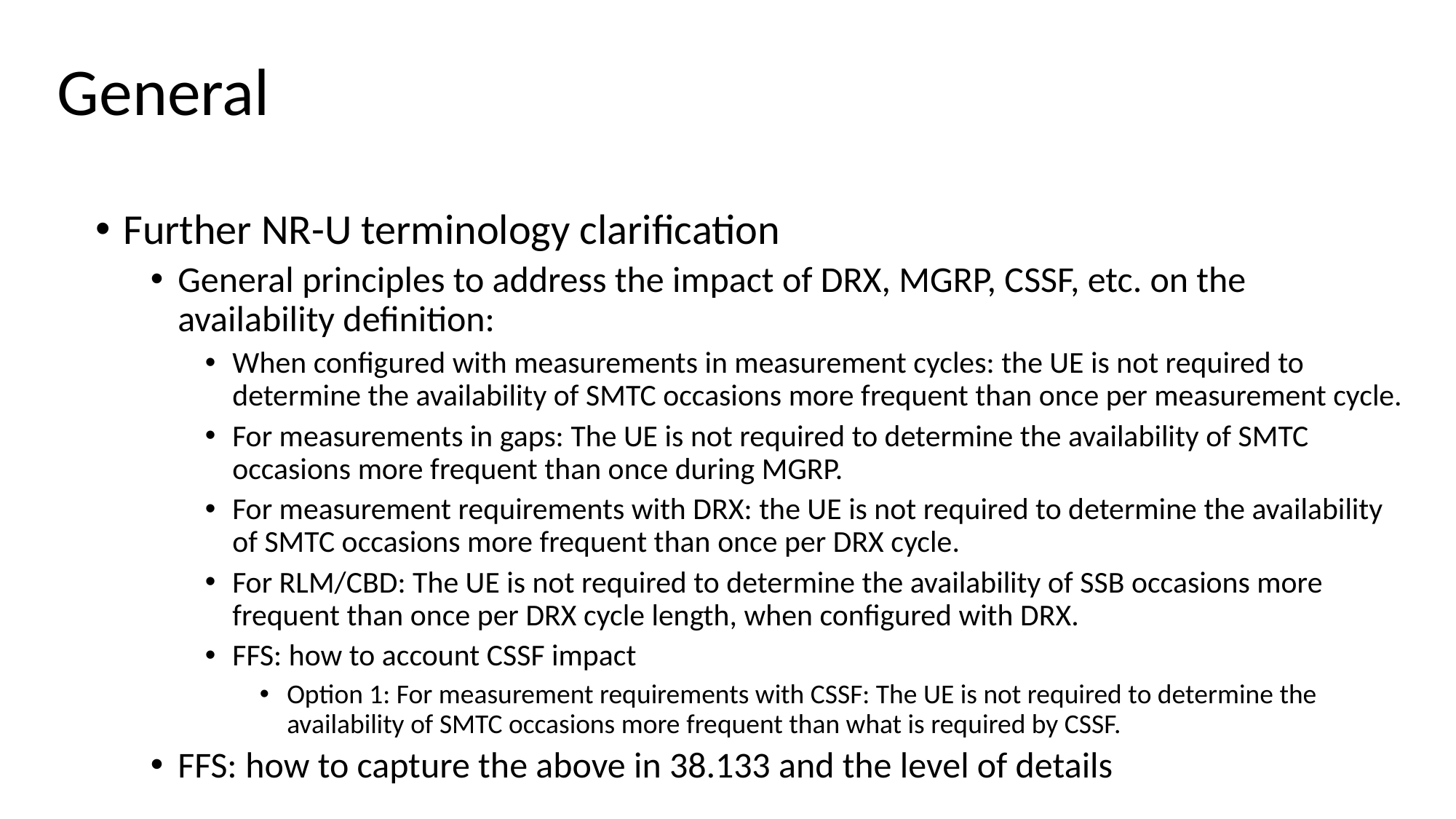

# General

Further NR-U terminology clarification
General principles to address the impact of DRX, MGRP, CSSF, etc. on the availability definition:
When configured with measurements in measurement cycles: the UE is not required to determine the availability of SMTC occasions more frequent than once per measurement cycle.
For measurements in gaps: The UE is not required to determine the availability of SMTC occasions more frequent than once during MGRP.
For measurement requirements with DRX: the UE is not required to determine the availability of SMTC occasions more frequent than once per DRX cycle.
For RLM/CBD: The UE is not required to determine the availability of SSB occasions more frequent than once per DRX cycle length, when configured with DRX.
FFS: how to account CSSF impact
Option 1: For measurement requirements with CSSF: The UE is not required to determine the availability of SMTC occasions more frequent than what is required by CSSF.
FFS: how to capture the above in 38.133 and the level of details